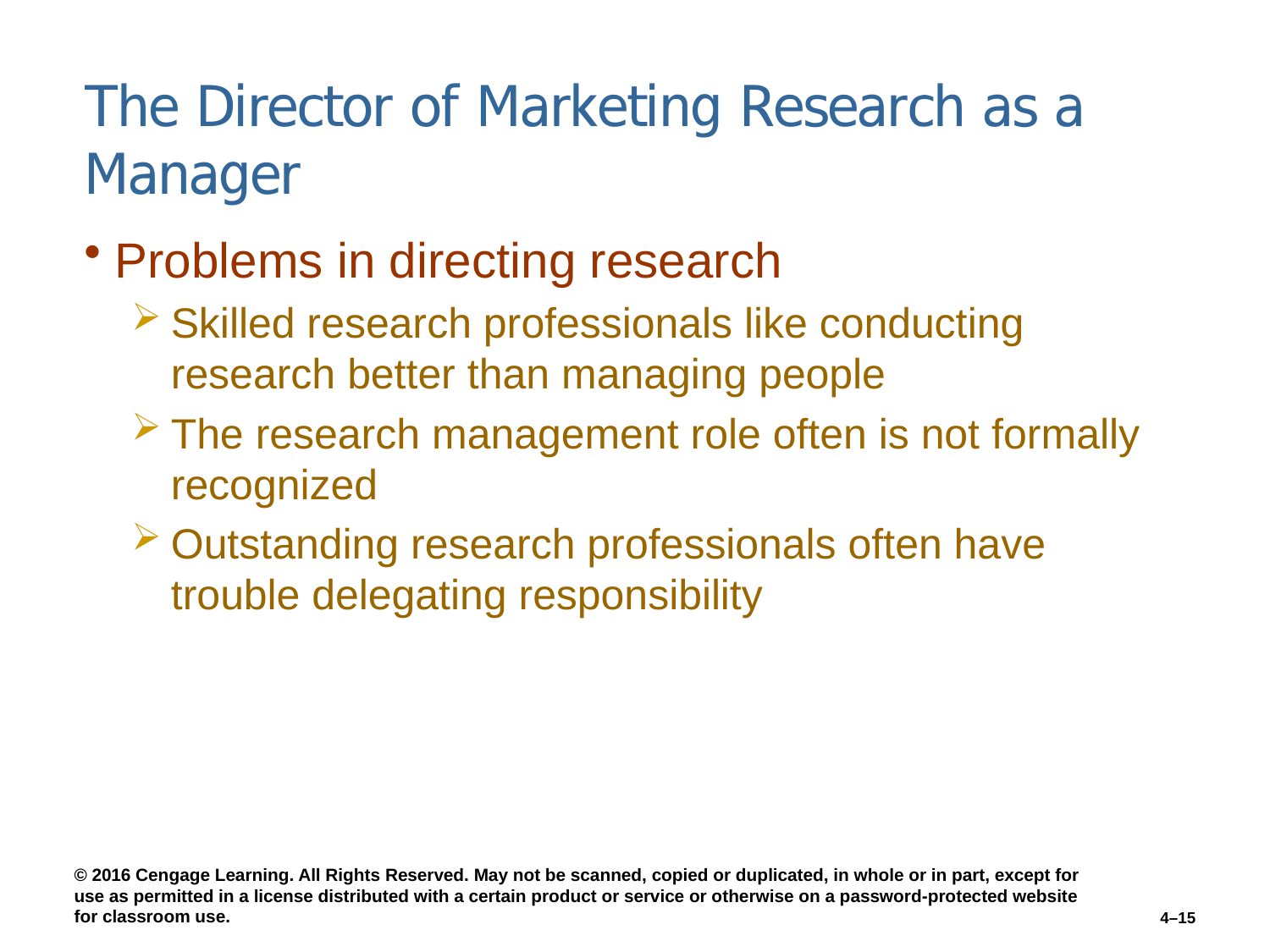

# The Director of Marketing Research as a Manager
Problems in directing research
Skilled research professionals like conducting research better than managing people
The research management role often is not formally recognized
Outstanding research professionals often have trouble delegating responsibility
4–15
© 2016 Cengage Learning. All Rights Reserved. May not be scanned, copied or duplicated, in whole or in part, except for use as permitted in a license distributed with a certain product or service or otherwise on a password-protected website for classroom use.